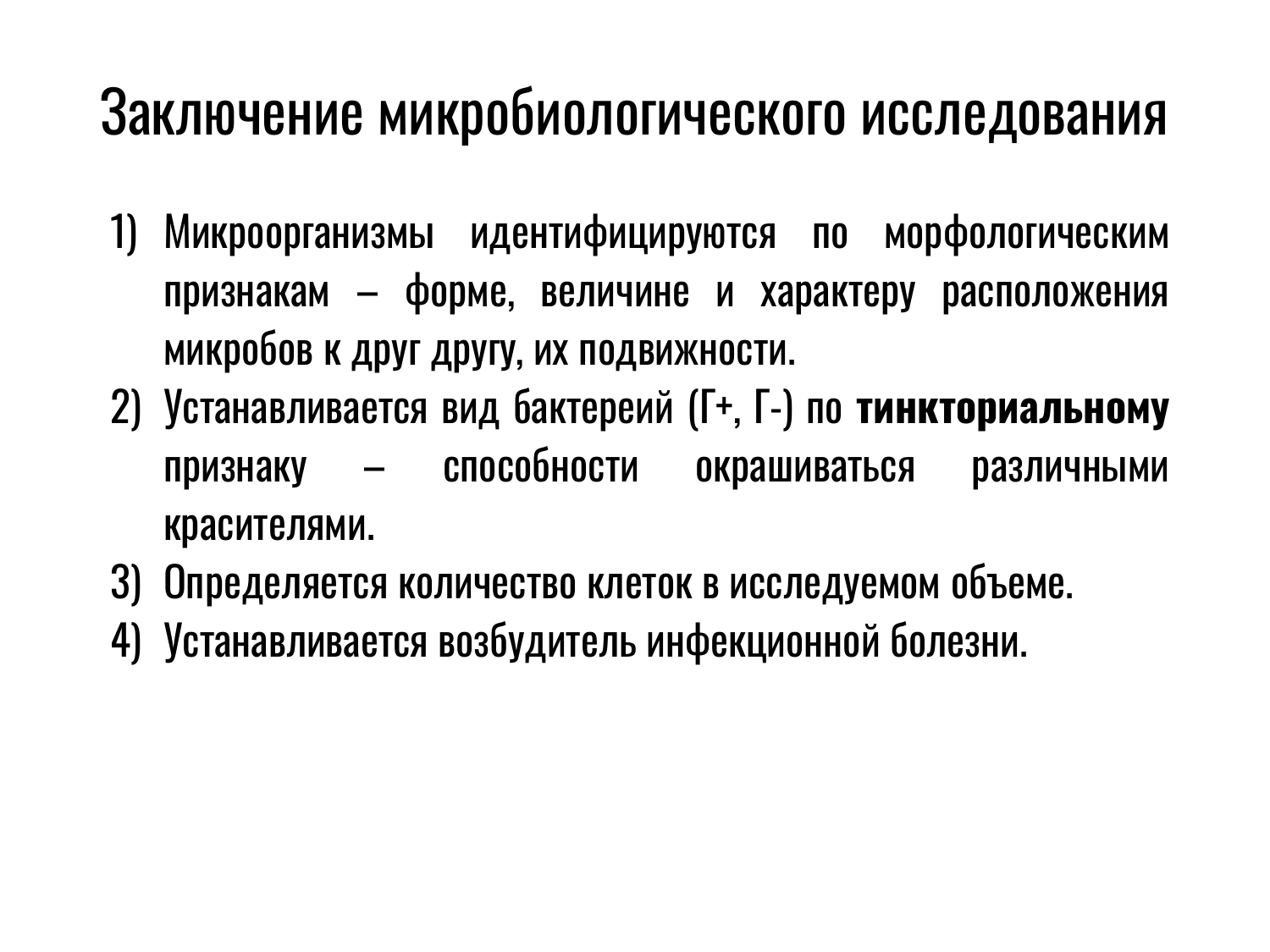

# Заключение микробиологического исследования
Микроорганизмы идентифицируются по морфологическим признакам – форме, величине и характеру расположения микробов к друг другу, их подвижности.
Устанавливается вид бактереий (Г+, Г-) по тинкториальному признаку – способности окрашиваться различными красителями.
Определяется количество клеток в исследуемом объеме.
Устанавливается возбудитель инфекционной болезни.